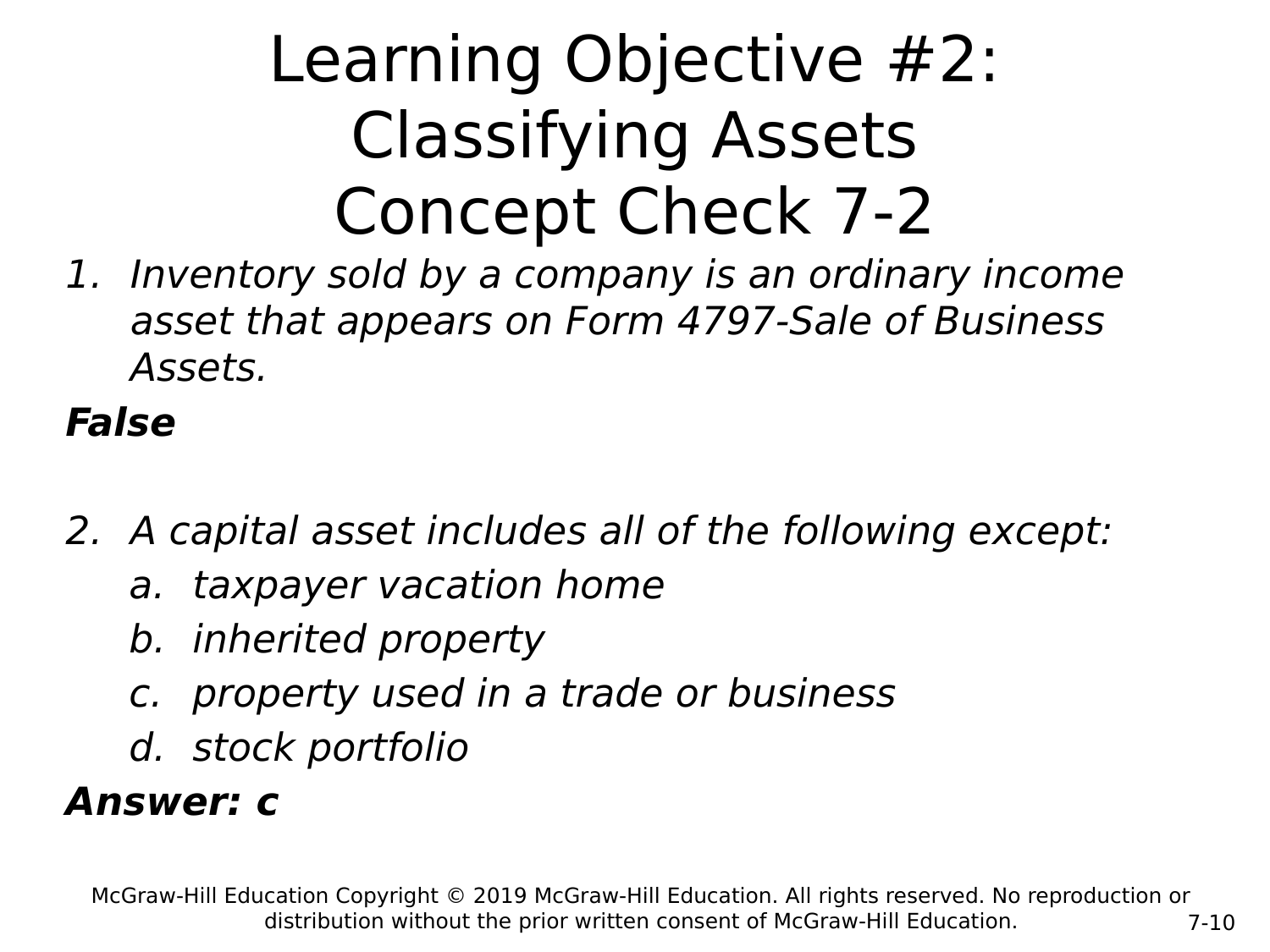

# Learning Objective #2: Classifying Assets Concept Check 7-2
Inventory sold by a company is an ordinary income asset that appears on Form 4797-Sale of Business Assets.
False

A capital asset includes all of the following except:
taxpayer vacation home
inherited property
property used in a trade or business
stock portfolio
Answer: c
McGraw-Hill Education Copyright © 2019 McGraw-Hill Education. All rights reserved. No reproduction or distribution without the prior written consent of McGraw-Hill Education.
7-10